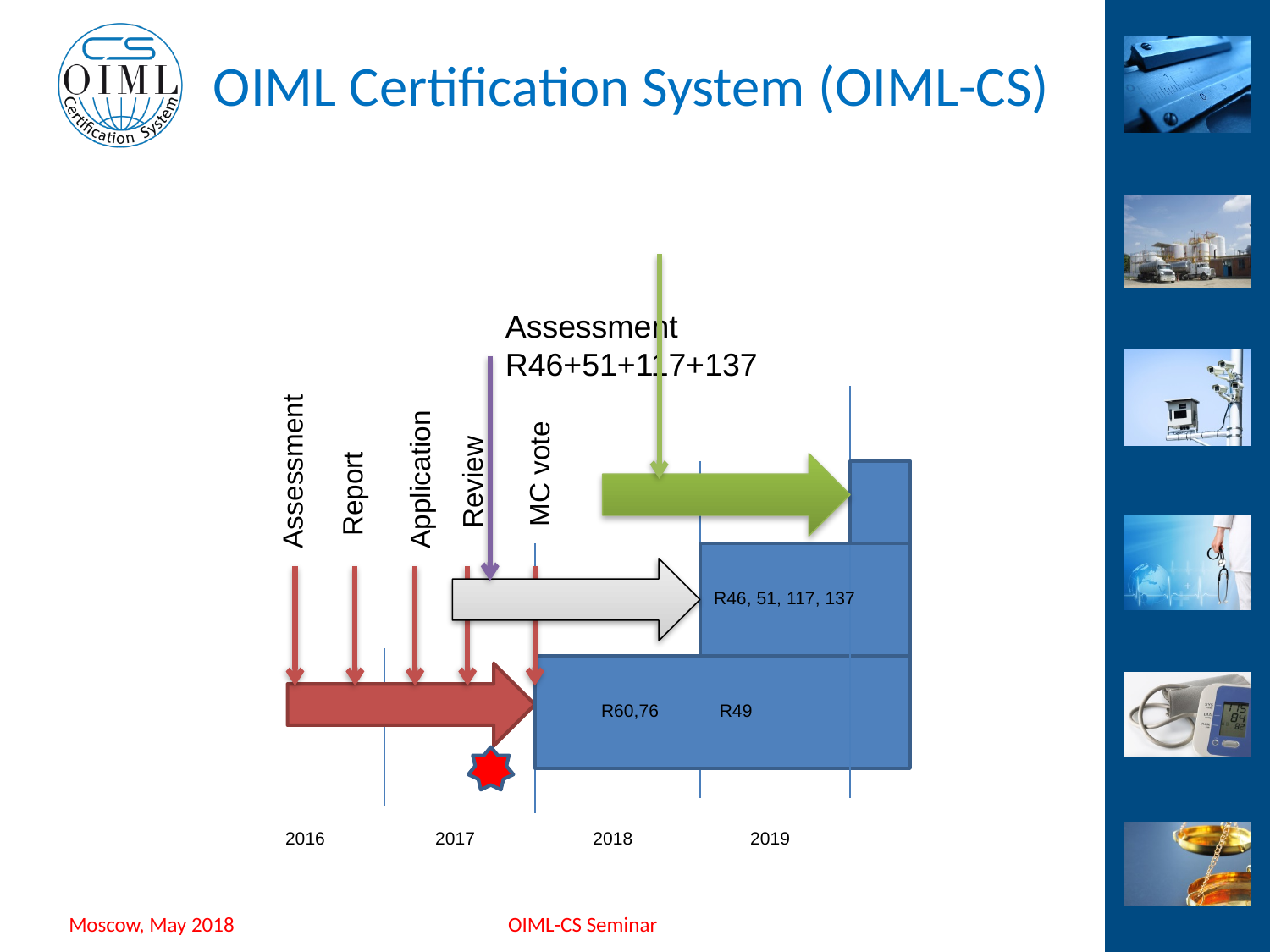

#
Assessment
R46+51+117+137

Assessment
Application
MC vote
Review
Report

R46, 51, 117, 137

R60,76            R49

2016
2017
2018
2019